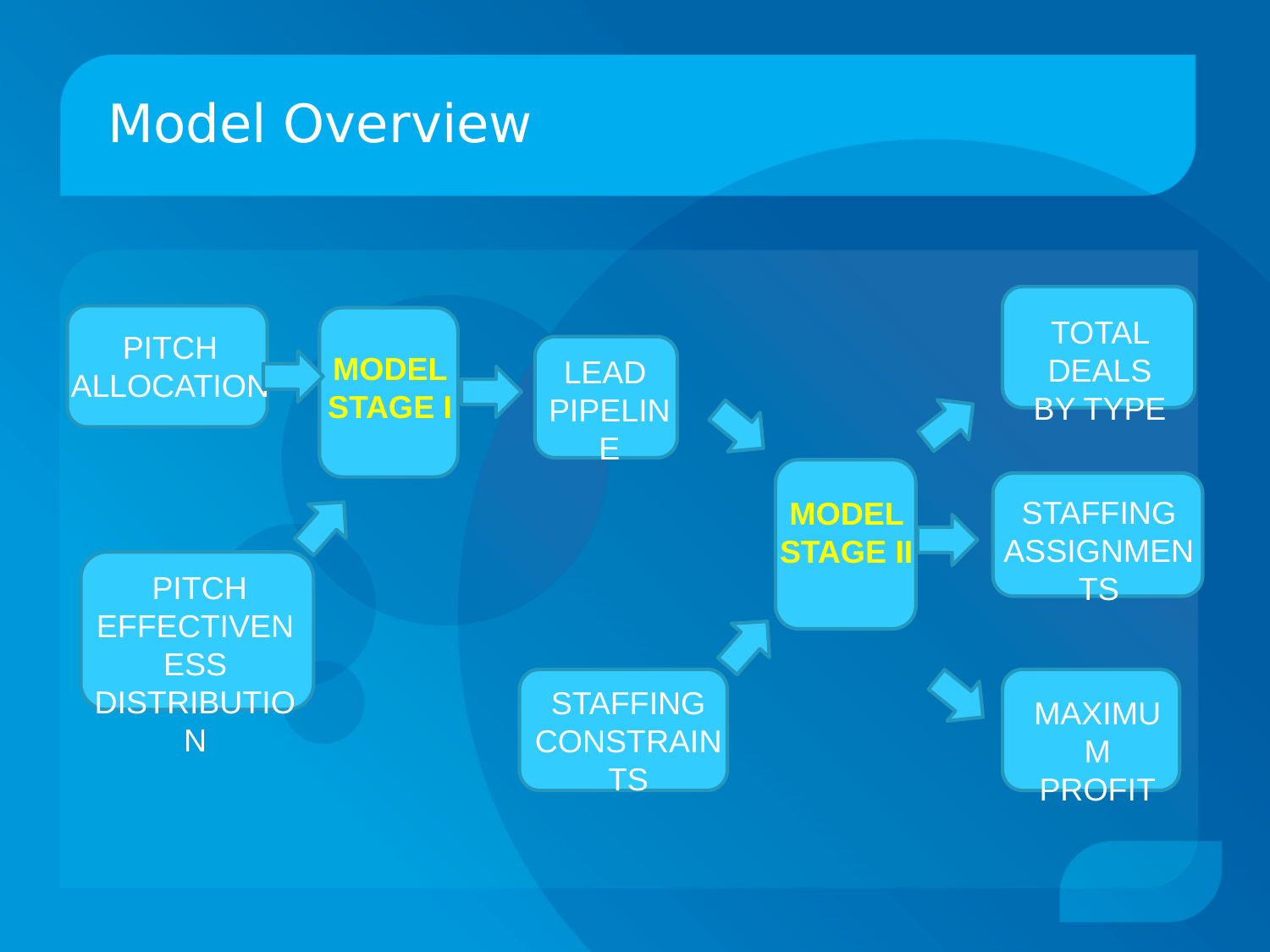

# Model Overview

Total Deals
by Type

Pitch
Allocation

Model Stage I
Lead
Pipeline

Staffing
Assignments
Model Stage II

 Pitch
Effectiveness
Distribution

Staffing
Constraints
Maximum
Profit